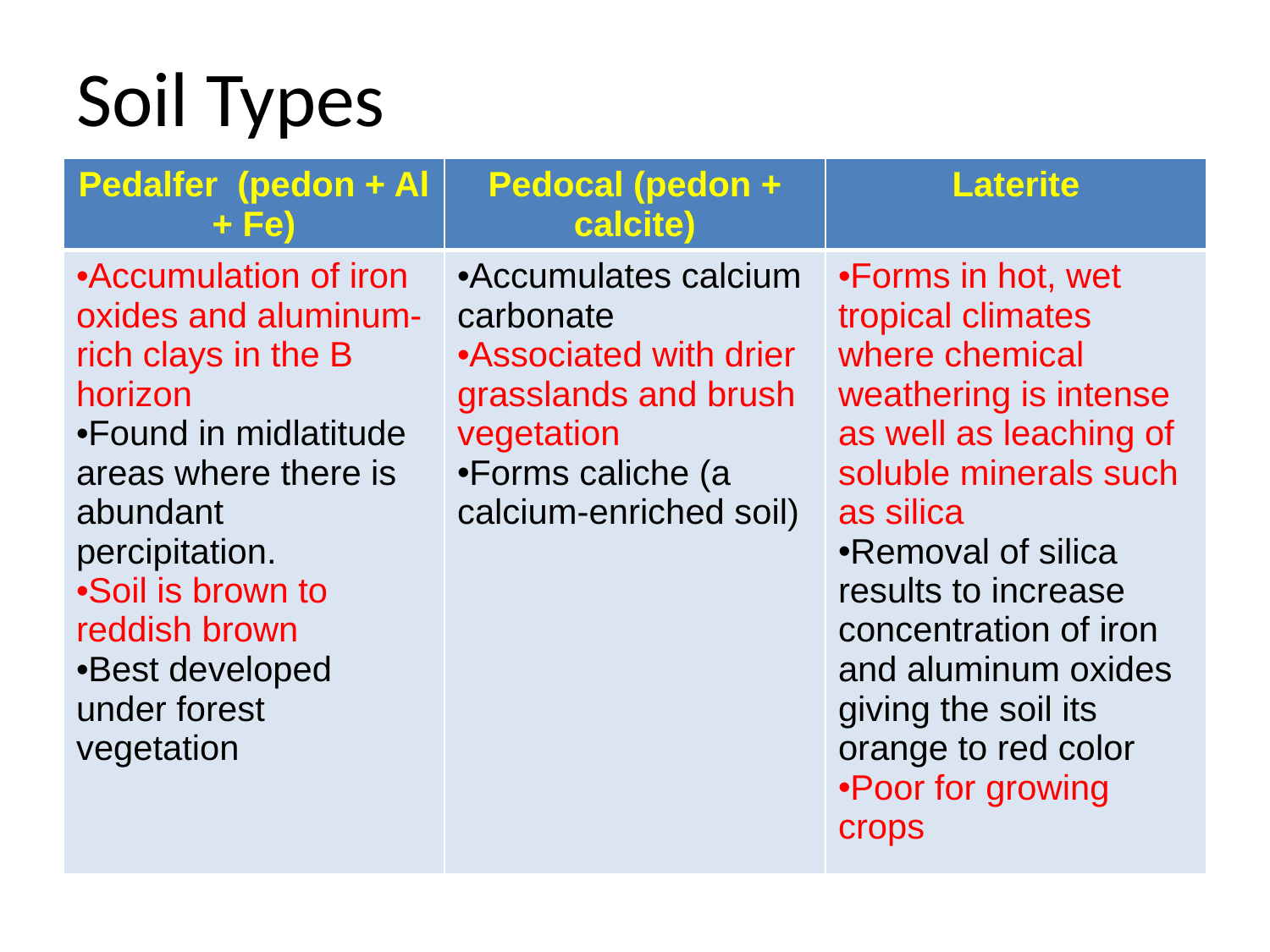

# Soil Types
| Pedalfer (pedon + Al + Fe) | Pedocal (pedon + calcite) | Laterite |
| --- | --- | --- |
| Accumulation of iron oxides and aluminum-rich clays in the B horizon Found in midlatitude areas where there is abundant percipitation. Soil is brown to reddish brown Best developed under forest vegetation | Accumulates calcium carbonate Associated with drier grasslands and brush vegetation Forms caliche (a calcium-enriched soil) | Forms in hot, wet tropical climates where chemical weathering is intense as well as leaching of soluble minerals such as silica Removal of silica results to increase concentration of iron and aluminum oxides giving the soil its orange to red color Poor for growing crops |